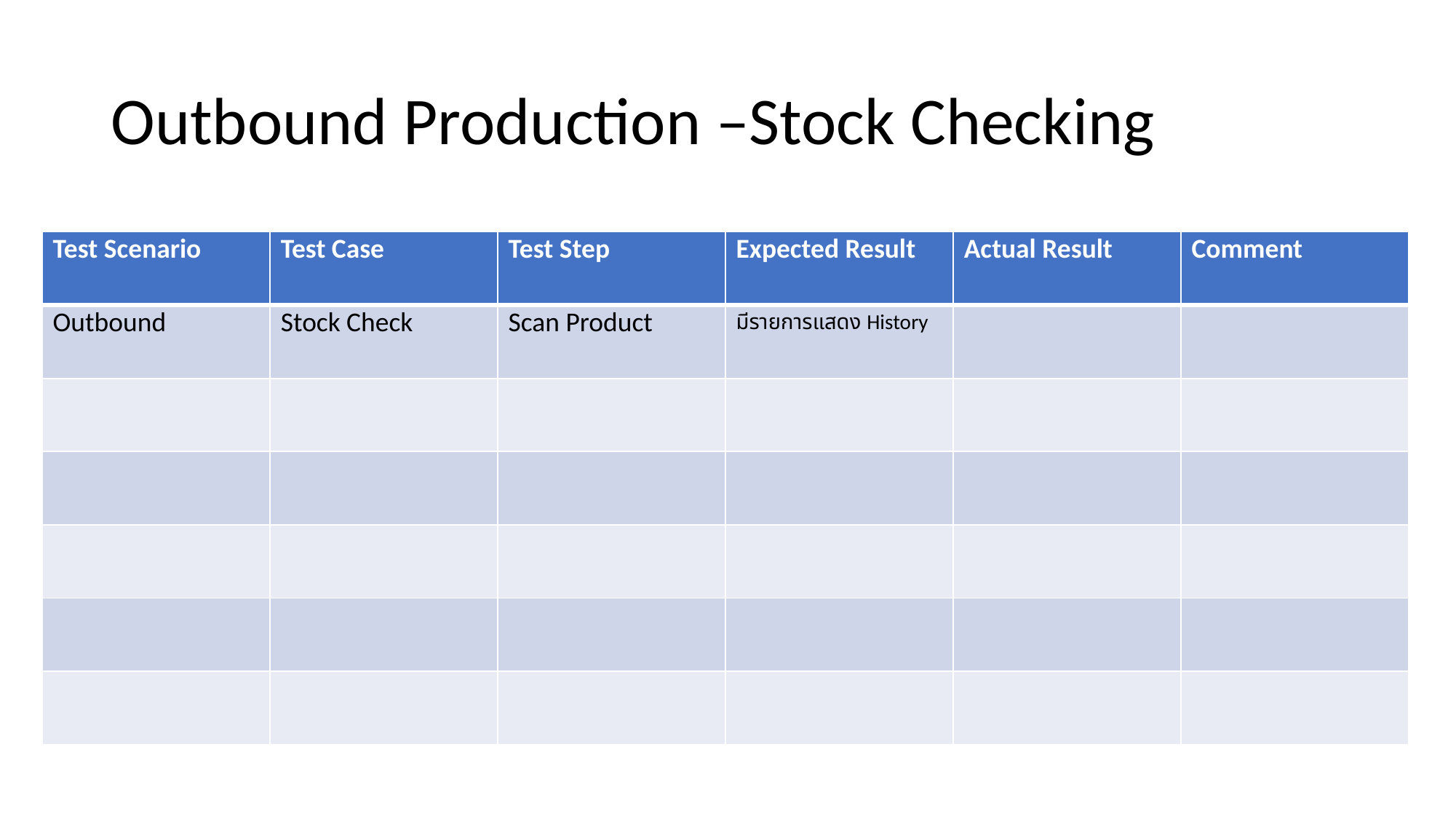

# Outbound Production –Stock Checking
| Test Scenario | Test Case | Test Step | Expected Result | Actual Result | Comment |
| --- | --- | --- | --- | --- | --- |
| Outbound | Stock Check | Scan Product | มีรายการแสดง History |  |  |
|  |  |  |  |  |  |
|  |  |  |  |  |  |
|  |  |  |  |  |  |
|  |  |  |  |  |  |
|  |  |  |  |  |  |